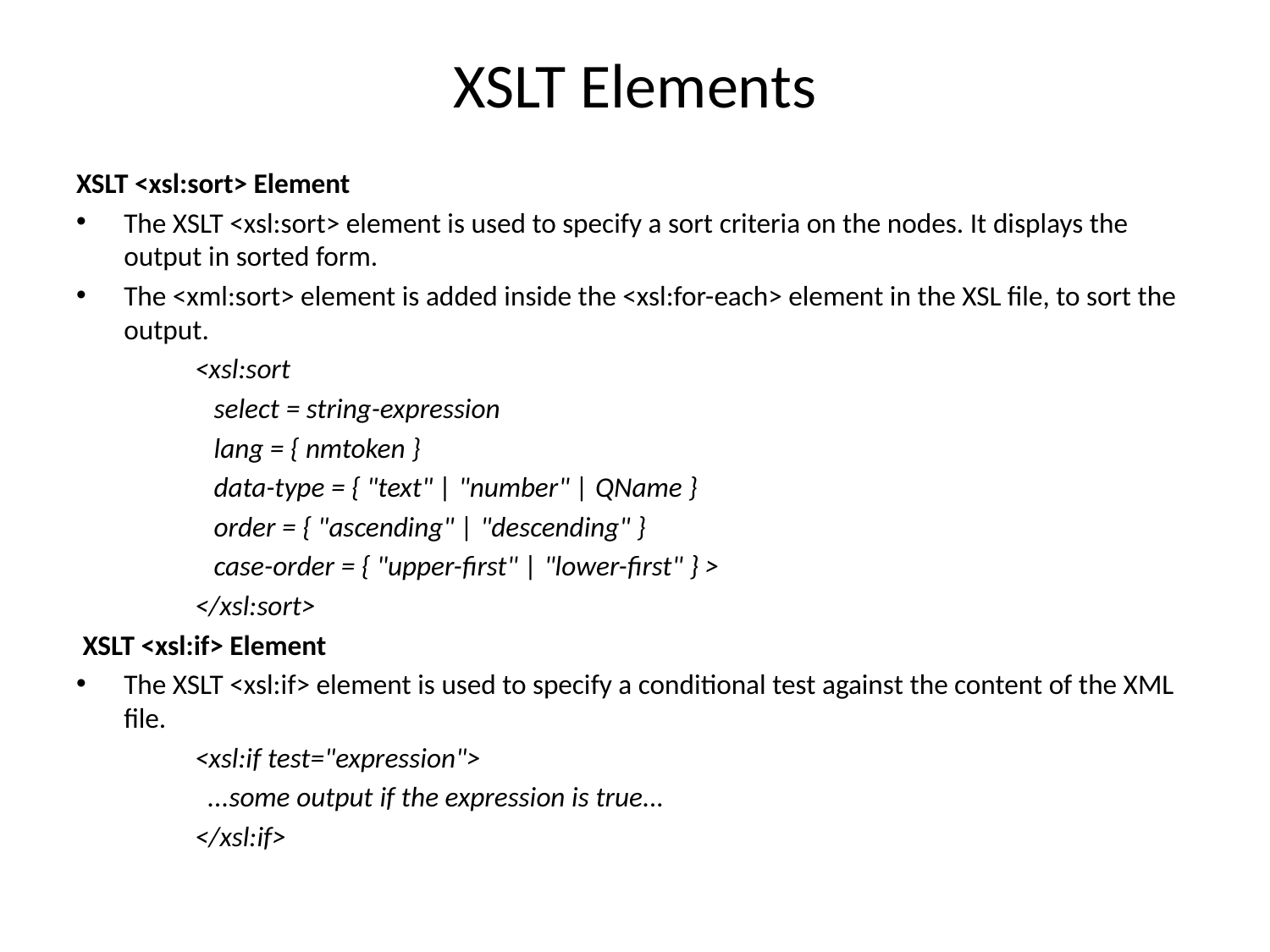

# XSLT Elements
XSLT <xsl:sort> Element
The XSLT <xsl:sort> element is used to specify a sort criteria on the nodes. It displays the output in sorted form.
The <xml:sort> element is added inside the <xsl:for-each> element in the XSL file, to sort the output.
<xsl:sort
   select = string-expression
   lang = { nmtoken }
   data-type = { "text" | "number" | QName }
   order = { "ascending" | "descending" }
   case-order = { "upper-first" | "lower-first" } >
</xsl:sort>
 XSLT <xsl:if> Element
The XSLT <xsl:if> element is used to specify a conditional test against the content of the XML file.
<xsl:if test="expression">
  ...some output if the expression is true...
</xsl:if>